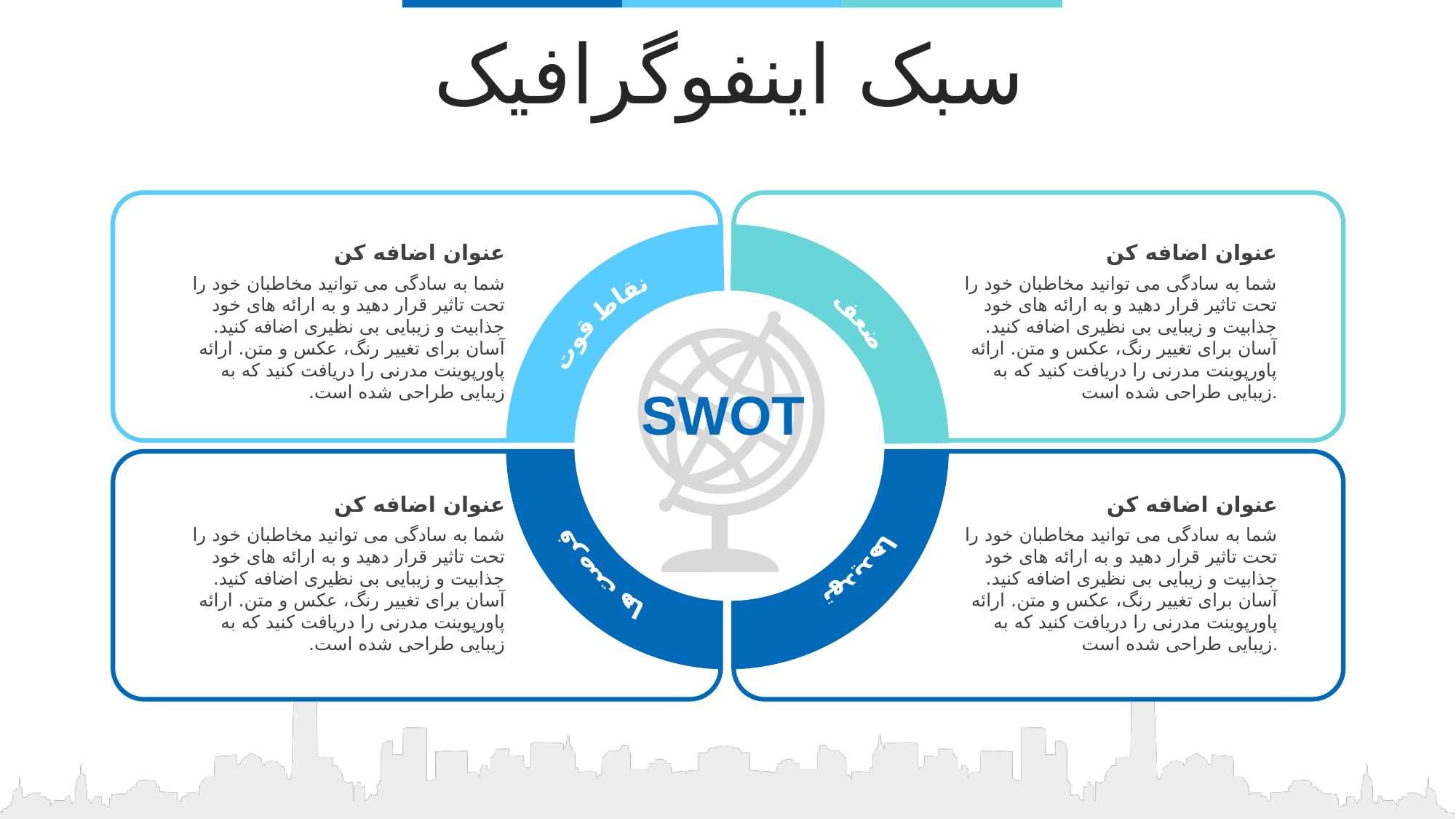

سبک اینفوگرافیک

عنوان اضافه کن
شما به سادگی می توانید مخاطبان خود را تحت تاثیر قرار دهید و به ارائه های خود جذابیت و زیبایی بی نظیری اضافه کنید. آسان برای تغییر رنگ، عکس و متن. ارائه پاورپوینت مدرنی را دریافت کنید که به زیبایی طراحی شده است.
عنوان اضافه کن
شما به سادگی می توانید مخاطبان خود را تحت تاثیر قرار دهید و به ارائه های خود جذابیت و زیبایی بی نظیری اضافه کنید. آسان برای تغییر رنگ، عکس و متن. ارائه پاورپوینت مدرنی را دریافت کنید که به زیبایی طراحی شده است.
ضعف
نقاط قوت
تهدیدها
فرصت ها

SWOT
عنوان اضافه کن
شما به سادگی می توانید مخاطبان خود را تحت تاثیر قرار دهید و به ارائه های خود جذابیت و زیبایی بی نظیری اضافه کنید. آسان برای تغییر رنگ، عکس و متن. ارائه پاورپوینت مدرنی را دریافت کنید که به زیبایی طراحی شده است.
عنوان اضافه کن
شما به سادگی می توانید مخاطبان خود را تحت تاثیر قرار دهید و به ارائه های خود جذابیت و زیبایی بی نظیری اضافه کنید. آسان برای تغییر رنگ، عکس و متن. ارائه پاورپوینت مدرنی را دریافت کنید که به زیبایی طراحی شده است.